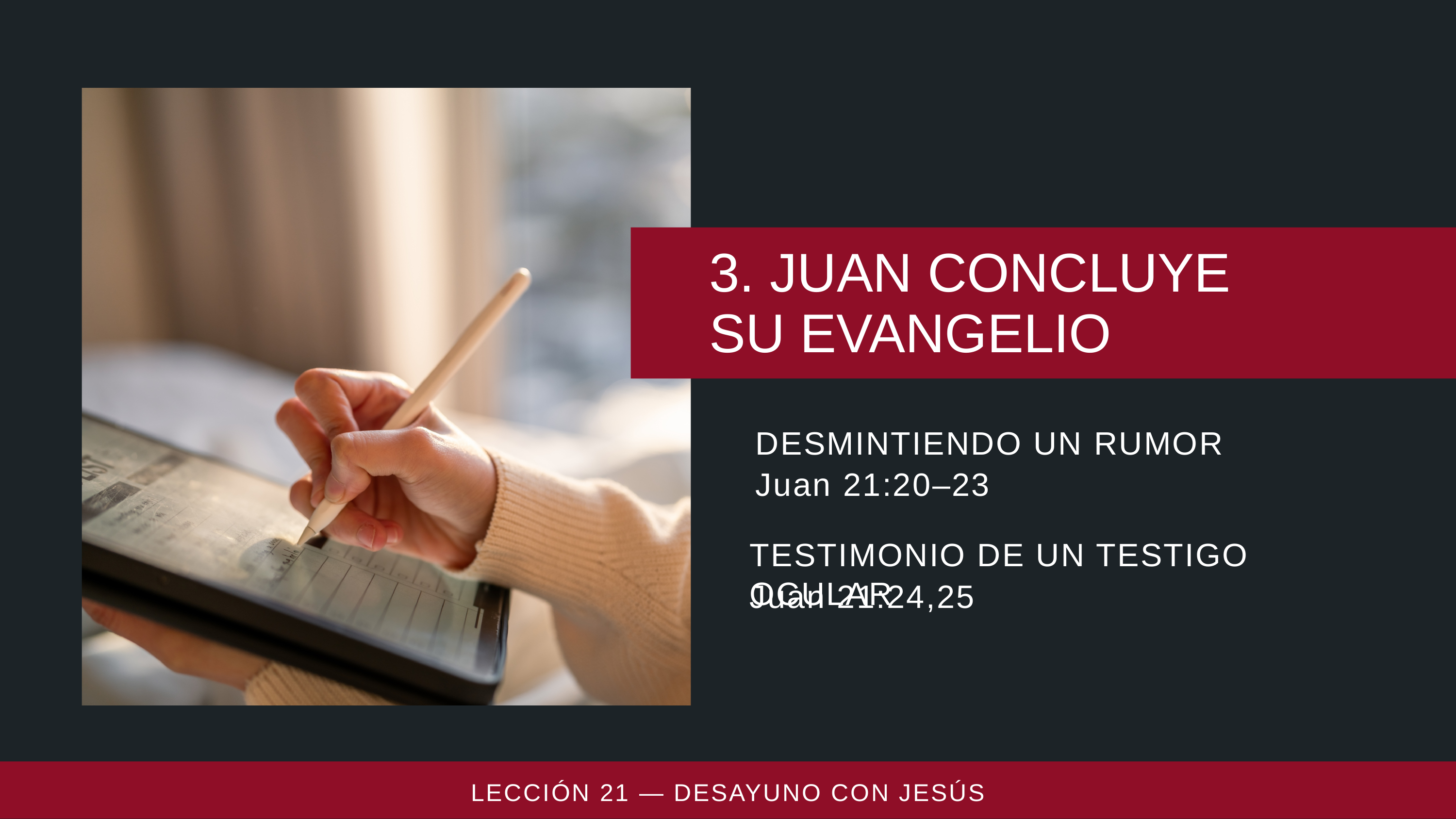

DESMINTIENDO UN RUMOR
Juan 21:20–23
TESTIMONIO DE UN TESTIGO OCULAR
Juan 21:24,25